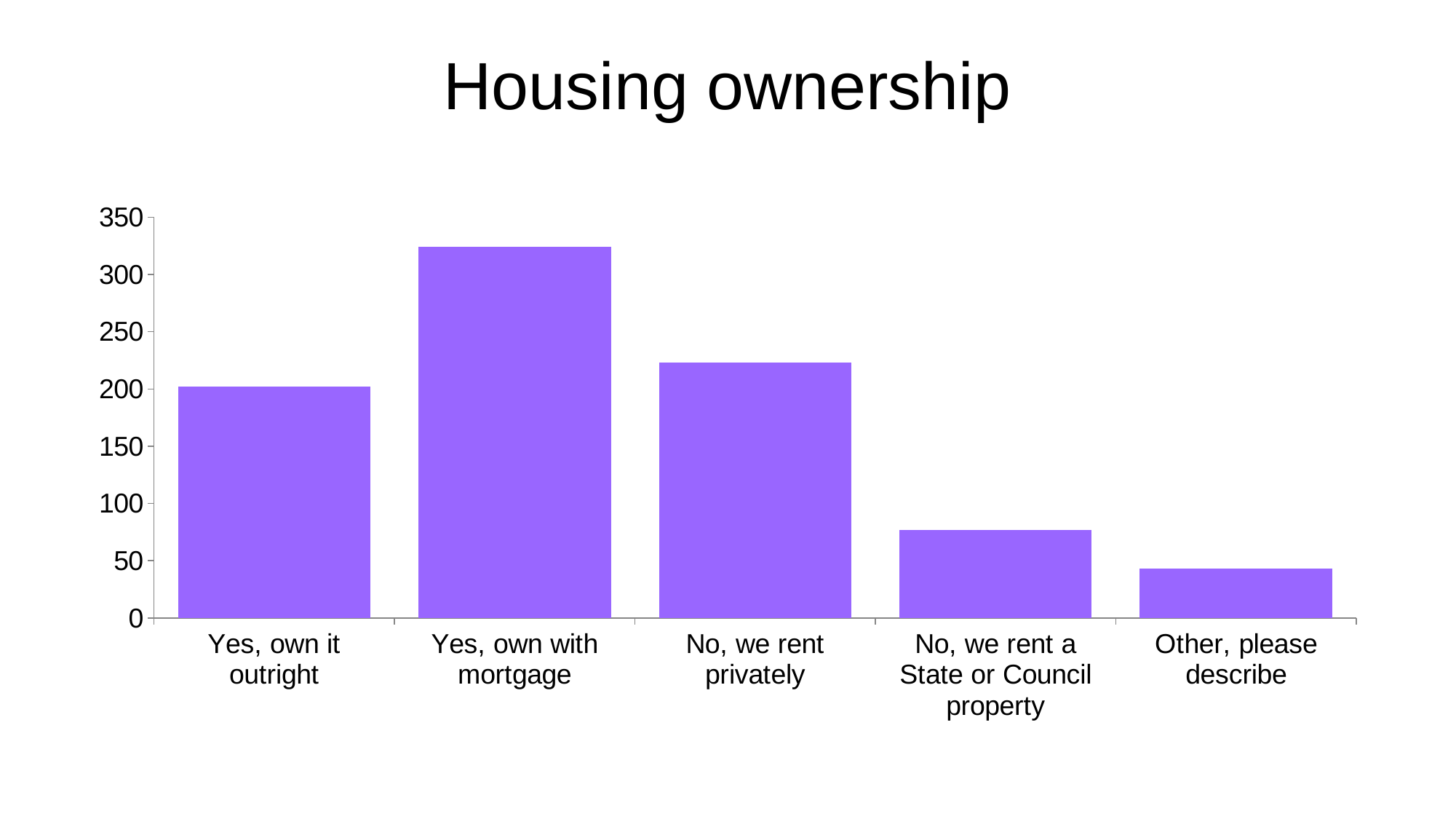

# Housing ownership

### Chart

| Category |  |
|---|---|
| Yes, own it outright | 202.0 |
| Yes, own with mortgage | 324.0 |
| No, we rent privately | 223.0 |
| No, we rent a State or Council property | 77.0 |
| Other, please describe | 43.0 |